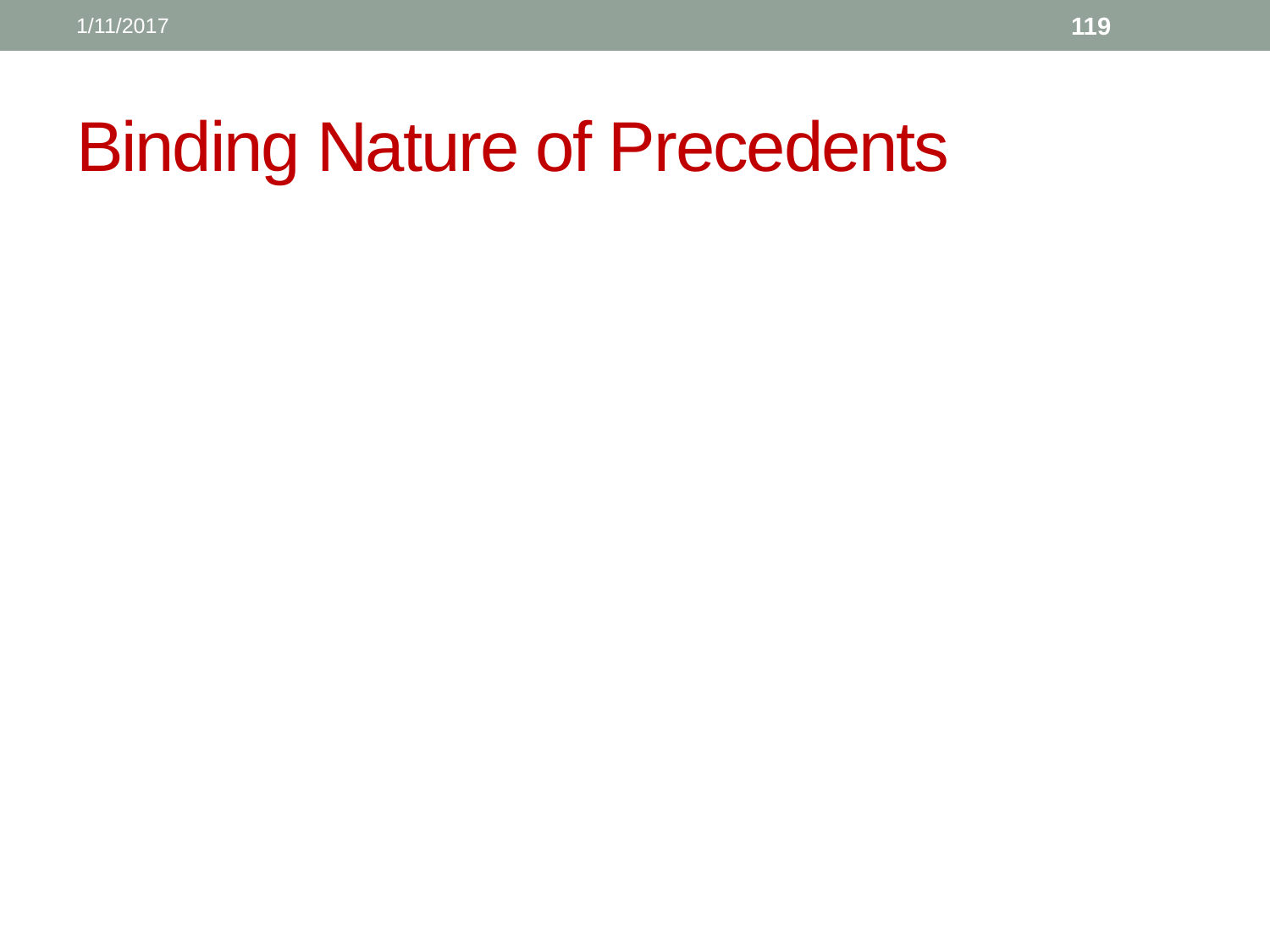

1/11/2017
119
# Binding Nature of Precedents